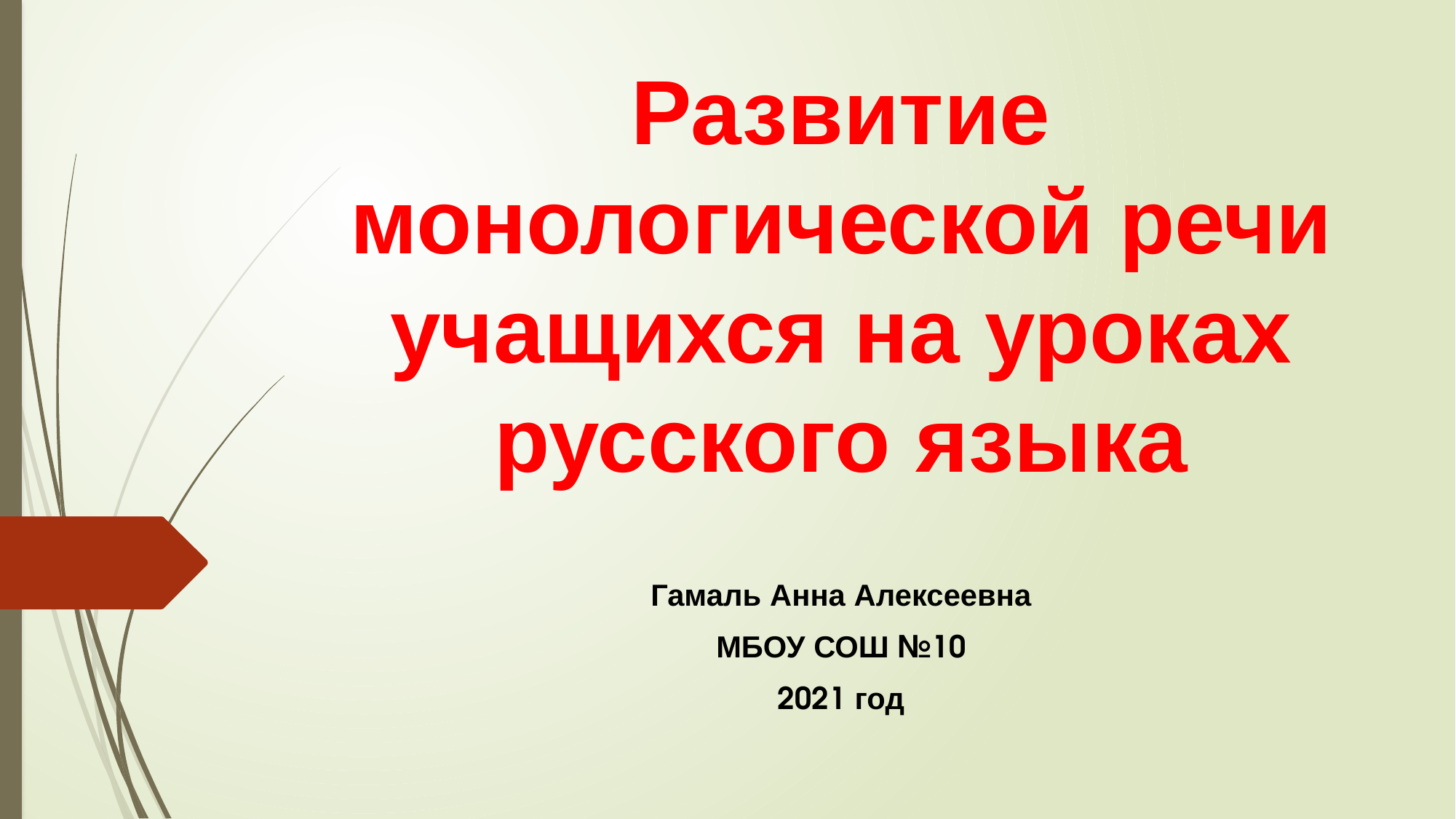

# Развитие монологической речи учащихся на уроках русского языка
Гамаль Анна Алексеевна
МБОУ СОШ №10
2021 год